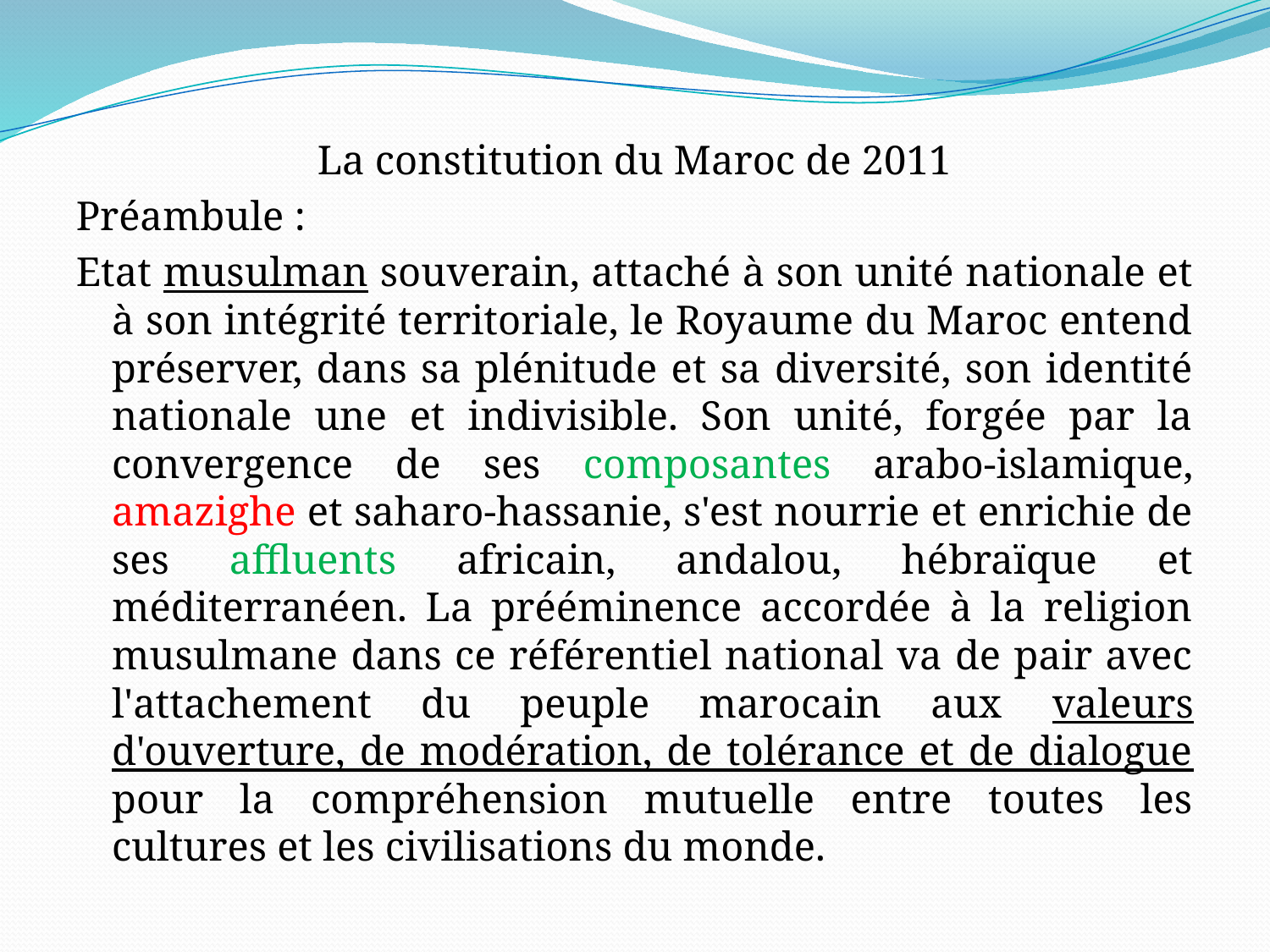

La constitution du Maroc de 2011
Préambule :
Etat musulman souverain, attaché à son unité nationale et à son intégrité territoriale, le Royaume du Maroc entend préserver, dans sa plénitude et sa diversité, son identité nationale une et indivisible. Son unité, forgée par la convergence de ses composantes arabo-islamique, amazighe et saharo-hassanie, s'est nourrie et enrichie de ses affluents africain, andalou, hébraïque et méditerranéen. La prééminence accordée à la religion musulmane dans ce référentiel national va de pair avec l'attachement du peuple marocain aux valeurs d'ouverture, de modération, de tolérance et de dialogue pour la compréhension mutuelle entre toutes les cultures et les civilisations du monde.